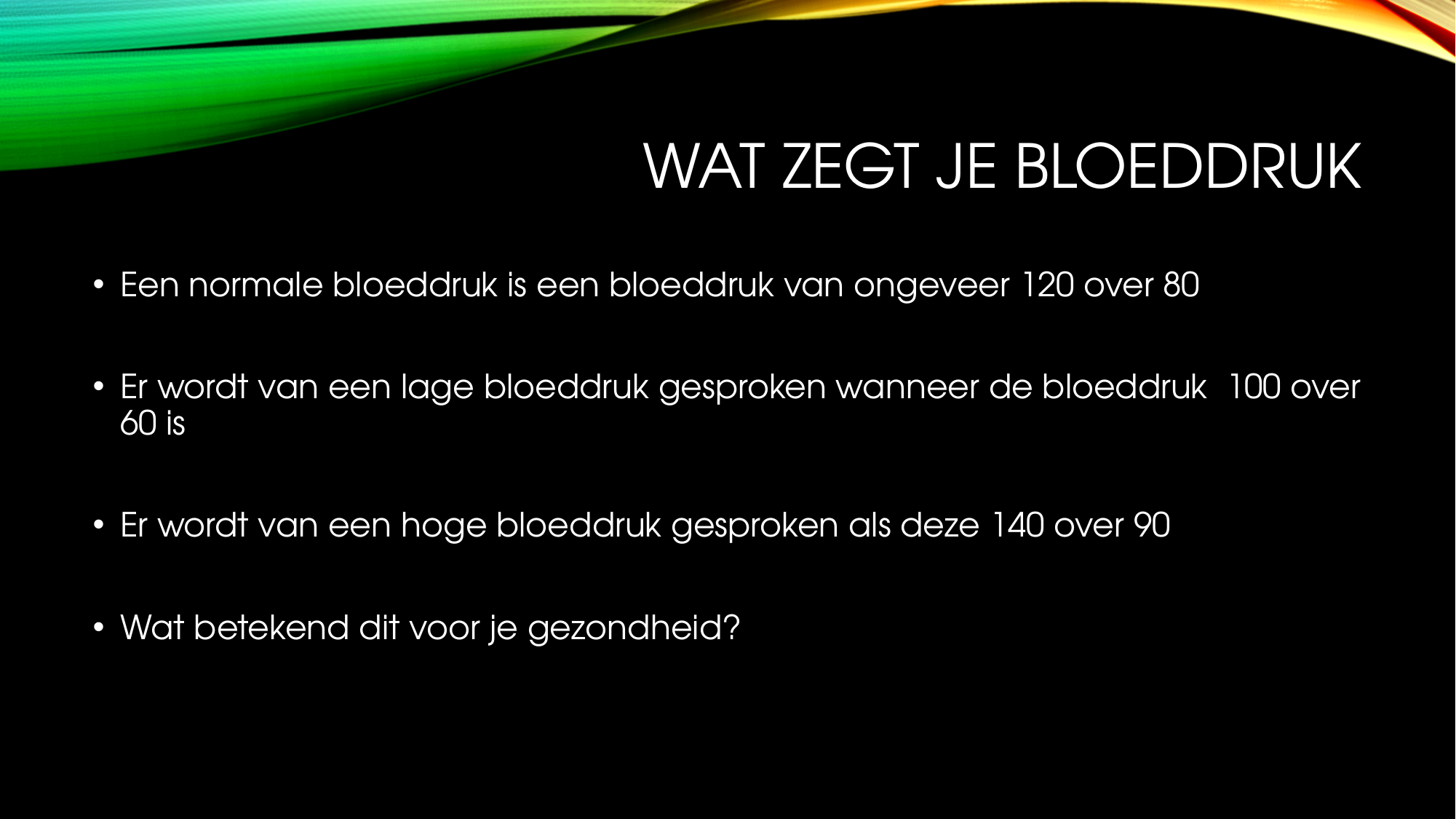

# Wat zegt je bloeddruk
Een normale bloeddruk is een bloeddruk van ongeveer 120 over 80

Er wordt van een lage bloeddruk gesproken wanneer de bloeddruk  100 over 60 is

Er wordt van een hoge bloeddruk gesproken als deze 140 over 90

Wat betekend dit voor je gezondheid?